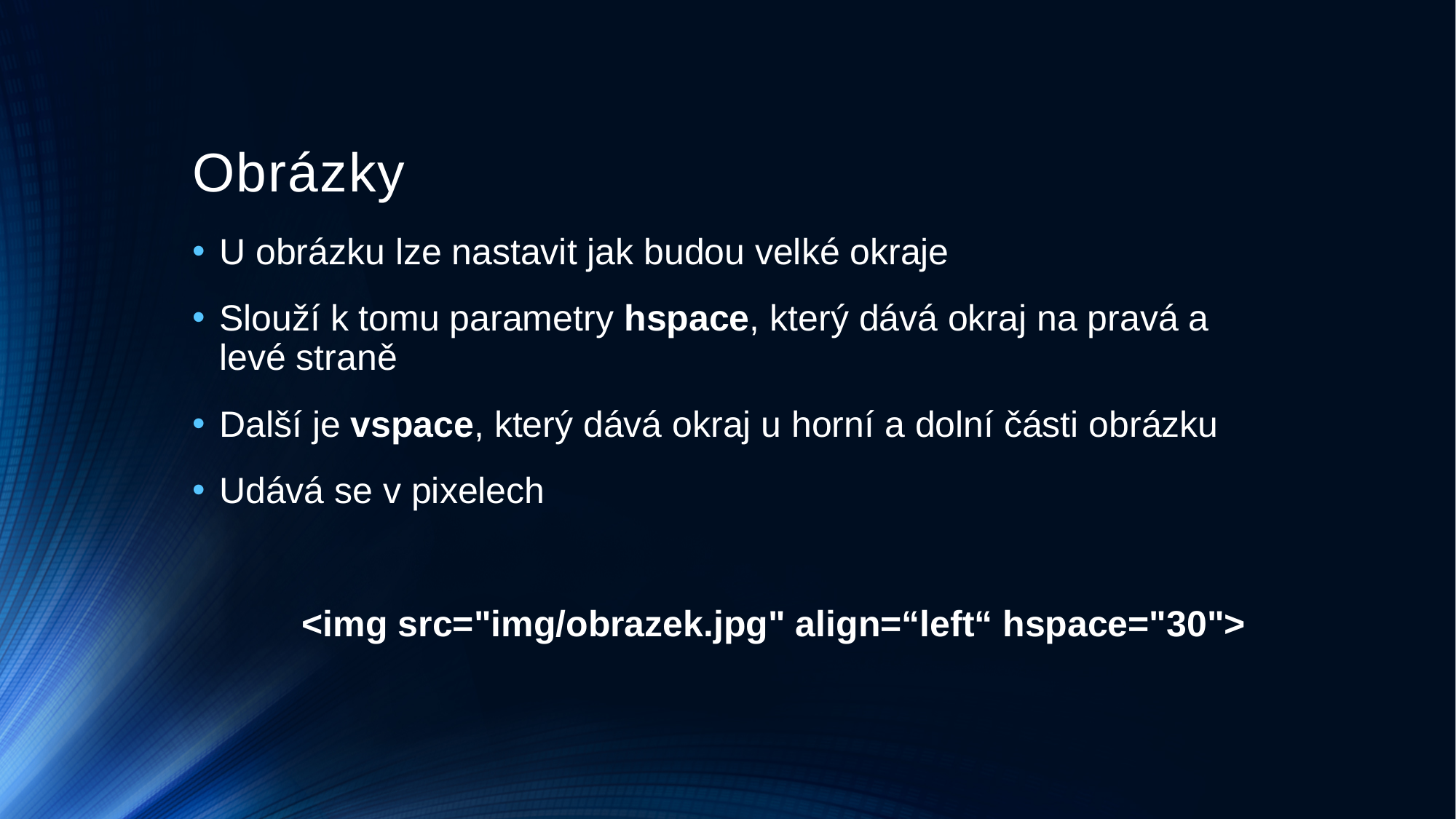

# Obrázky
U obrázku lze nastavit jak budou velké okraje
Slouží k tomu parametry hspace, který dává okraj na pravá a levé straně
Další je vspace, který dává okraj u horní a dolní části obrázku
Udává se v pixelech

	<img src="img/obrazek.jpg" align=“left“ hspace="30">